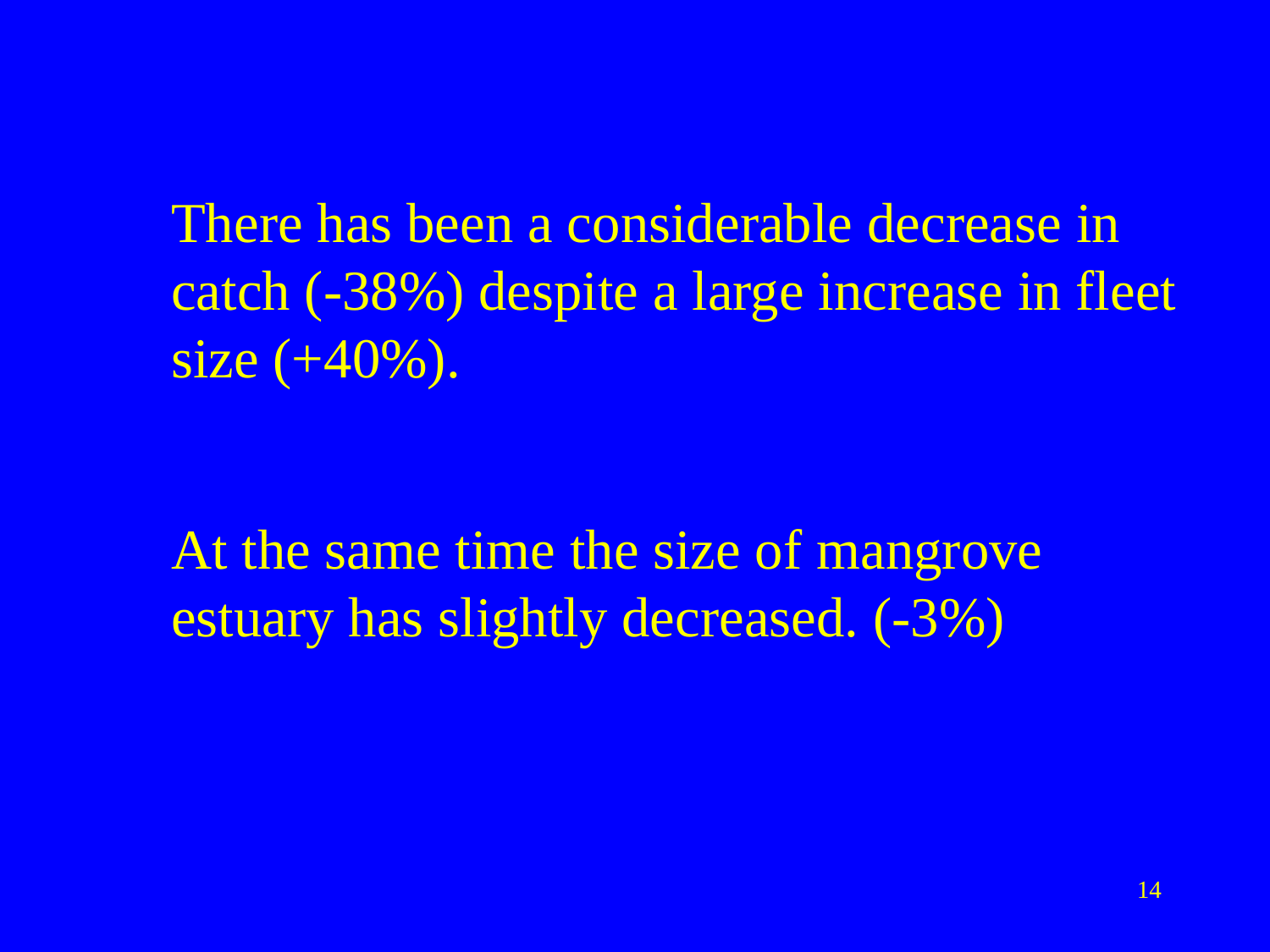

There has been a considerable decrease in catch (-38%) despite a large increase in fleet size (+40%).

At the same time the size of mangrove estuary has slightly decreased. (-3%)
14